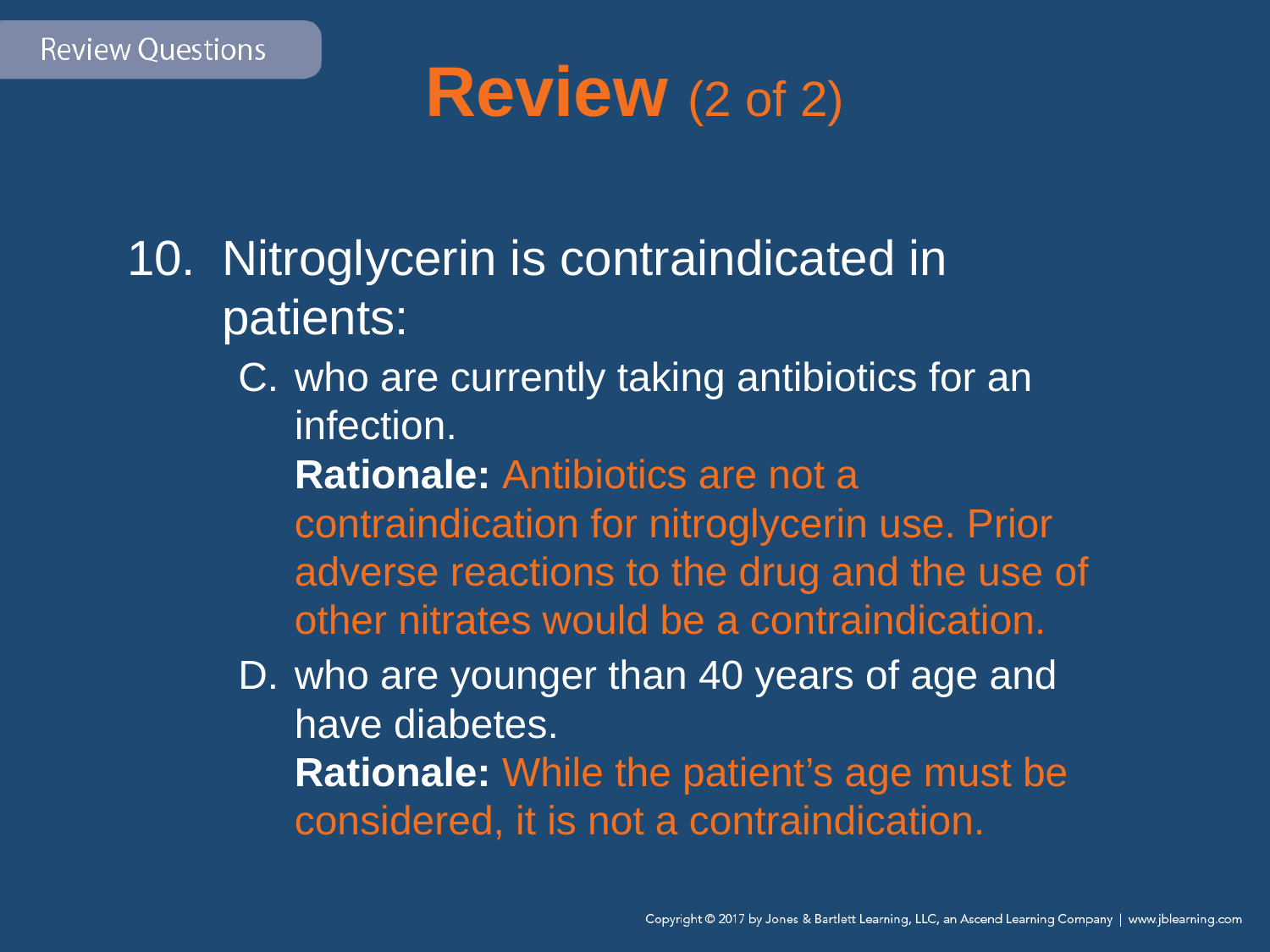

# Review (2 of 2)
Nitroglycerin is contraindicated in patients:
who are currently taking antibiotics for an infection.
Rationale: Antibiotics are not a contraindication for nitroglycerin use. Prior adverse reactions to the drug and the use of other nitrates would be a contraindication.
who are younger than 40 years of age and have diabetes.
Rationale: While the patient’s age must be considered, it is not a contraindication.